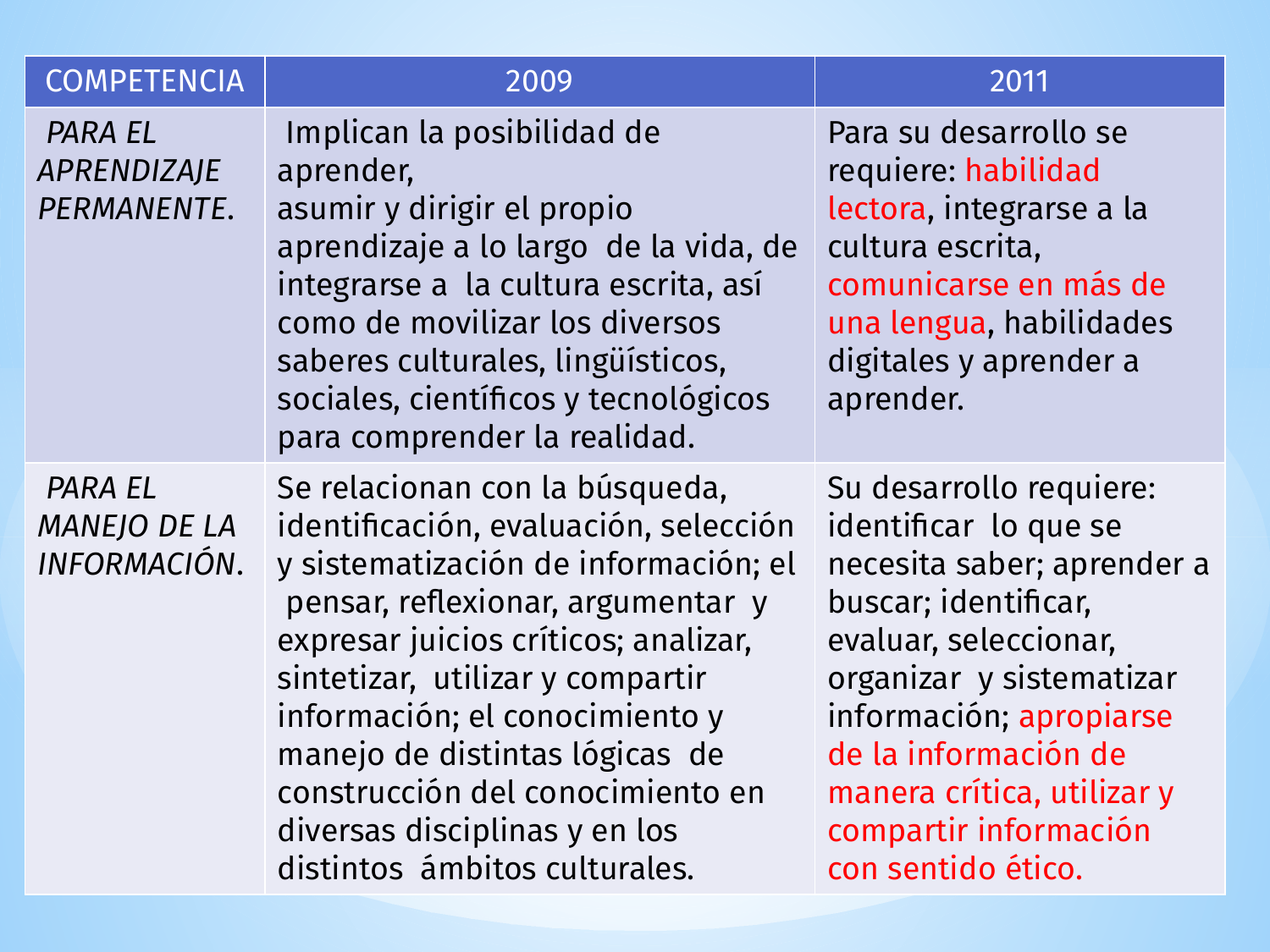

| COMPETENCIA | 2009 | 2011 |
| --- | --- | --- |
| PARA EL APRENDIZAJE PERMANENTE. | Implican la posibilidad de aprender, asumir y dirigir el propio aprendizaje a lo largo de la vida, de integrarse a la cultura escrita, así como de movilizar los diversos saberes culturales, lingüísticos, sociales, científicos y tecnológicos para comprender la realidad. | Para su desarrollo se requiere: habilidad lectora, integrarse a la cultura escrita, comunicarse en más de una lengua, habilidades digitales y aprender a aprender. |
| PARA EL MANEJO DE LA INFORMACIÓN. | Se relacionan con la búsqueda, identificación, evaluación, selección y sistematización de información; el pensar, reflexionar, argumentar y expresar juicios críticos; analizar, sintetizar, utilizar y compartir información; el conocimiento y manejo de distintas lógicas de construcción del conocimiento en diversas disciplinas y en los distintos ámbitos culturales. | Su desarrollo requiere: identificar lo que se necesita saber; aprender a buscar; identificar, evaluar, seleccionar, organizar y sistematizar información; apropiarse de la información de manera crítica, utilizar y compartir información con sentido ético. |